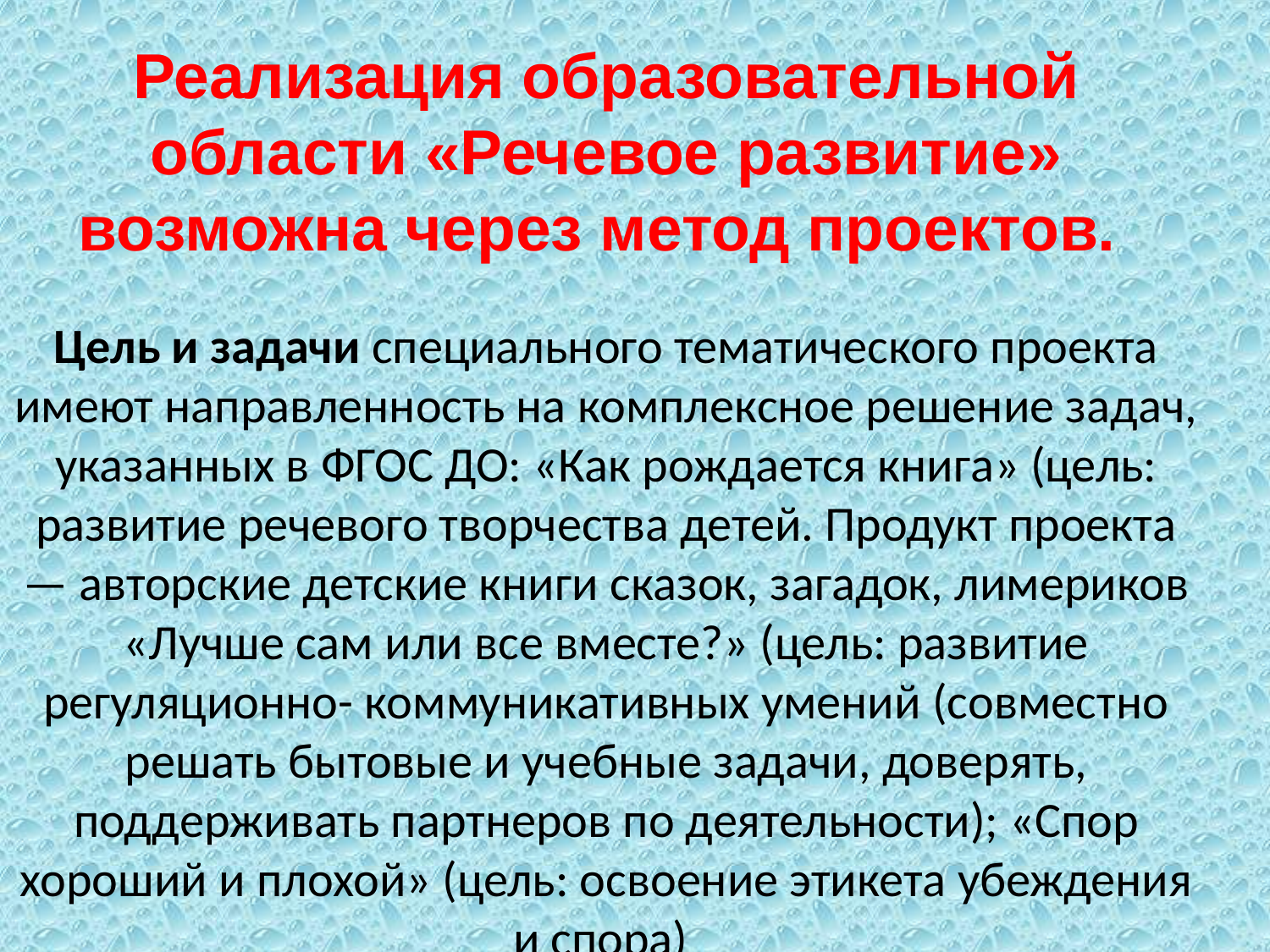

# Реализация образовательной области «Речевое развитие» возможна через метод проектов. Цель и задачи специального тематического проекта имеют направленность на комплексное решение задач, указанных в ФГОС ДО: «Как рождается книга» (цель: развитие речевого творчества детей. Продукт проекта — авторские детские книги сказок, загадок, лимериков «Лучше сам или все вместе?» (цель: развитие регуляционно- коммуникативных умений (совместно решать бытовые и учебные задачи, доверять, поддерживать партнеров по деятельности); «Спор хороший и плохой» (цель: освоение этикета убеждения и спора)